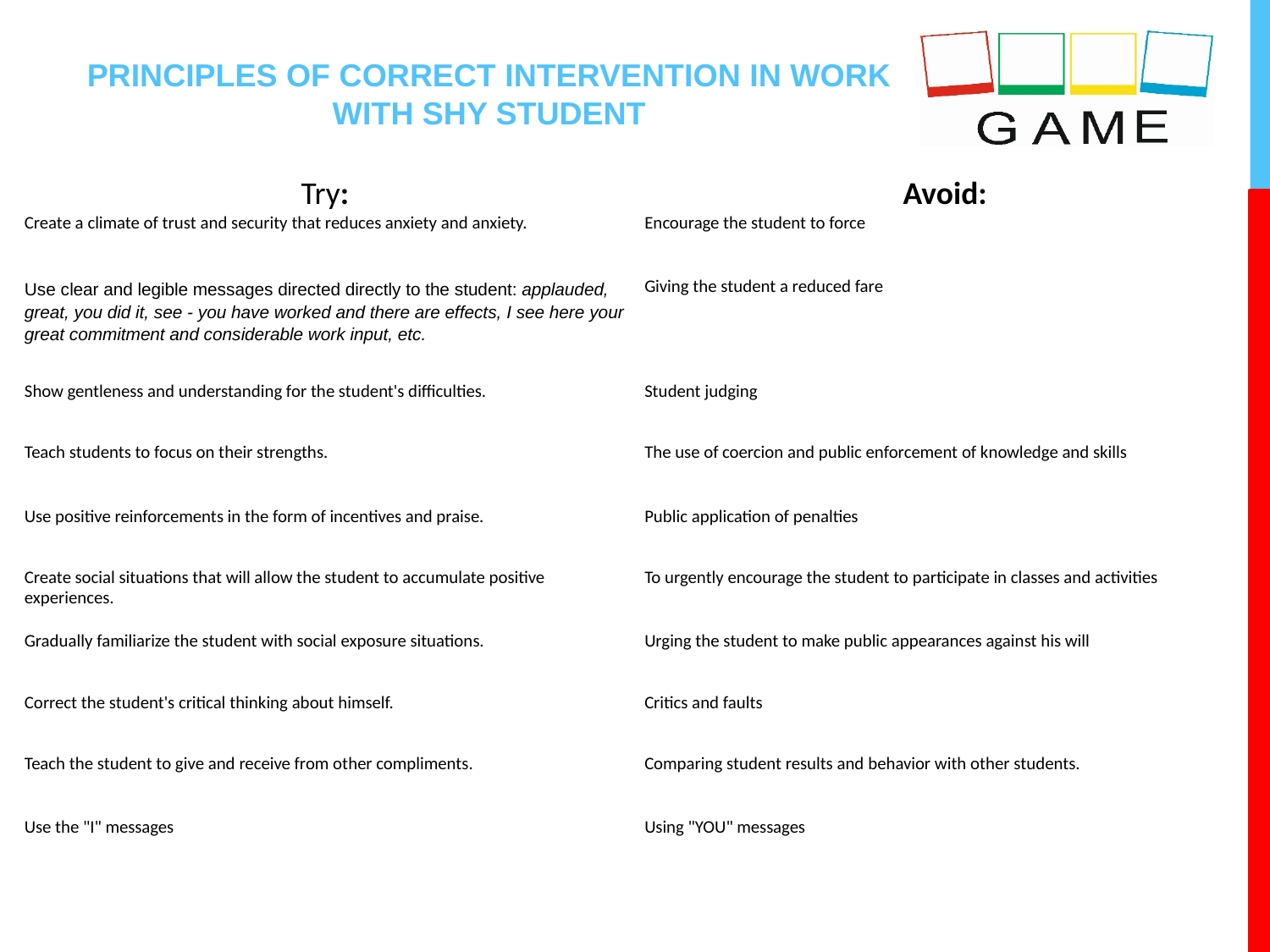

# PRINCIPLES OF CORRECT INTERVENTION IN WORK WITH SHY STUDENT

| Try: | Avoid: |
| --- | --- |
| Create a climate of trust and security that reduces anxiety and anxiety. | Encourage the student to force |
| Use clear and legible messages directed directly to the student: applauded, great, you did it, see - you have worked and there are effects, I see here your great commitment and considerable work input, etc. | Giving the student a reduced fare |
| Show gentleness and understanding for the student's difficulties. | Student judging |
| Teach students to focus on their strengths. | The use of coercion and public enforcement of knowledge and skills |
| Use positive reinforcements in the form of incentives and praise. | Public application of penalties |
| Create social situations that will allow the student to accumulate positive experiences. | To urgently encourage the student to participate in classes and activities |
| Gradually familiarize the student with social exposure situations. | Urging the student to make public appearances against his will |
| Correct the student's critical thinking about himself. | Critics and faults |
| Teach the student to give and receive from other compliments. | Comparing student results and behavior with other students. |
| Use the "I" messages | Using "YOU" messages |